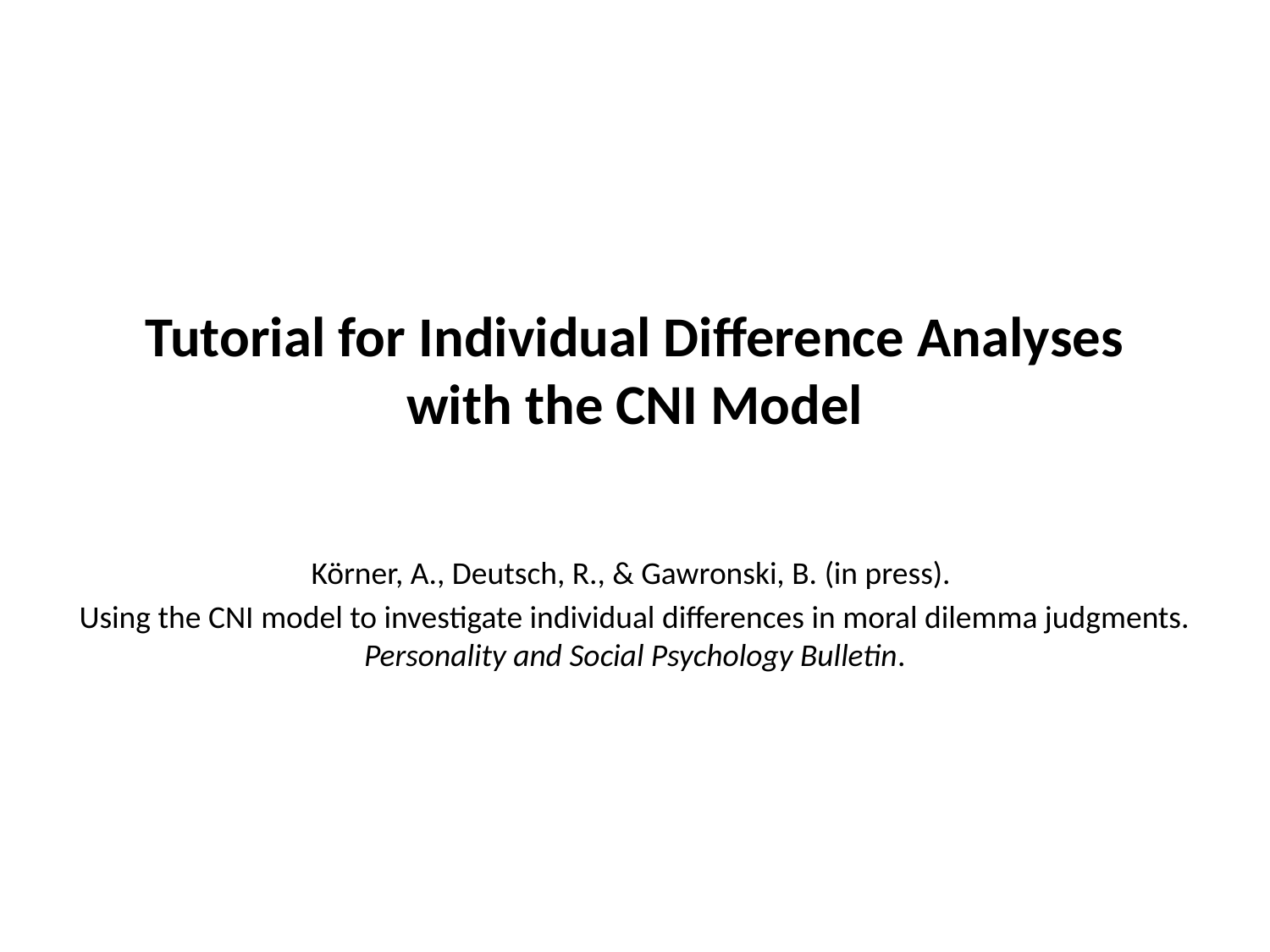

# Tutorial for Individual Difference Analyses with the CNI Model
Körner, A., Deutsch, R., & Gawronski, B. (in press).
Using the CNI model to investigate individual differences in moral dilemma judgments. Personality and Social Psychology Bulletin.